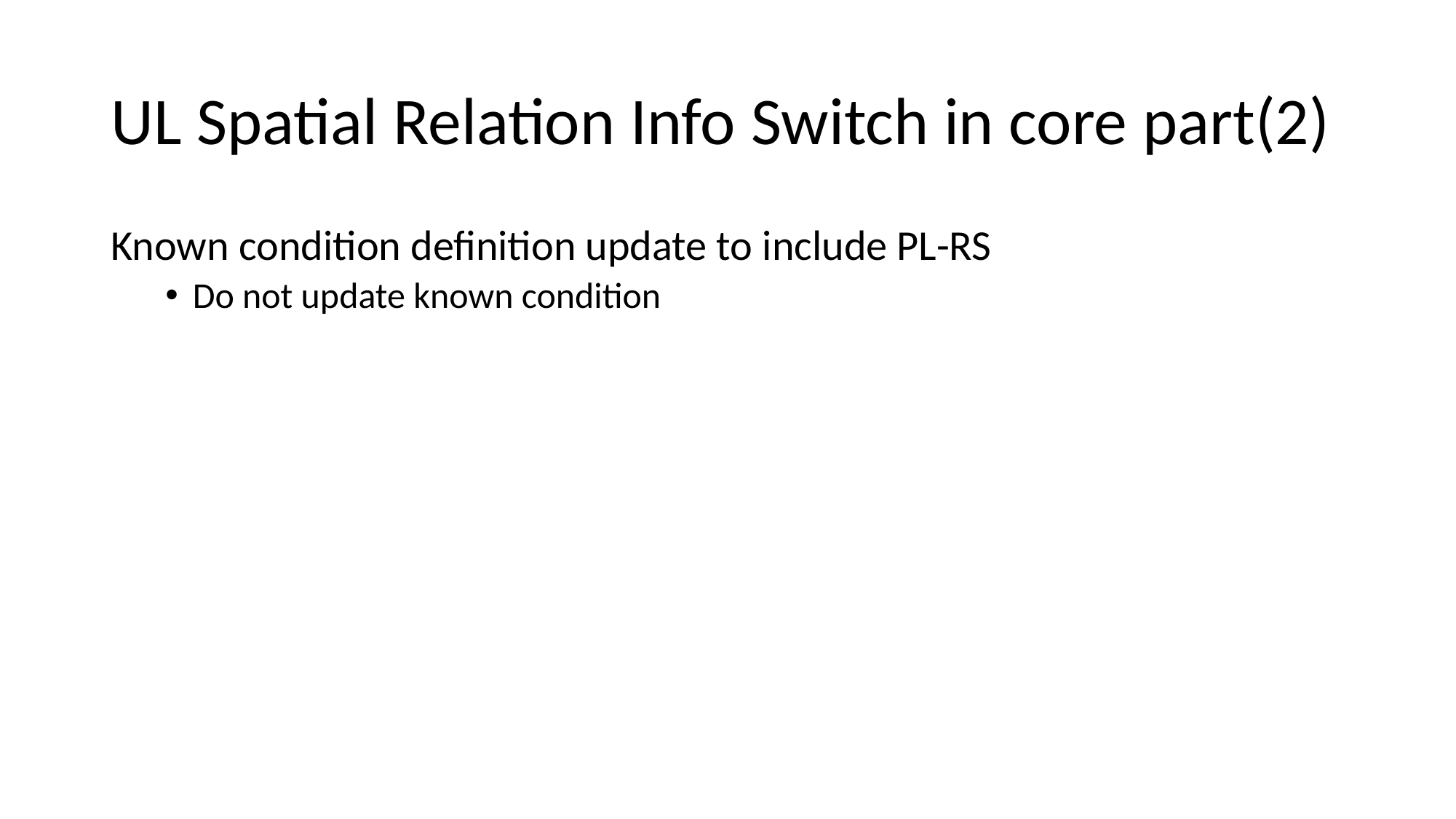

# UL Spatial Relation Info Switch in core part(2)
Known condition definition update to include PL-RS
Do not update known condition